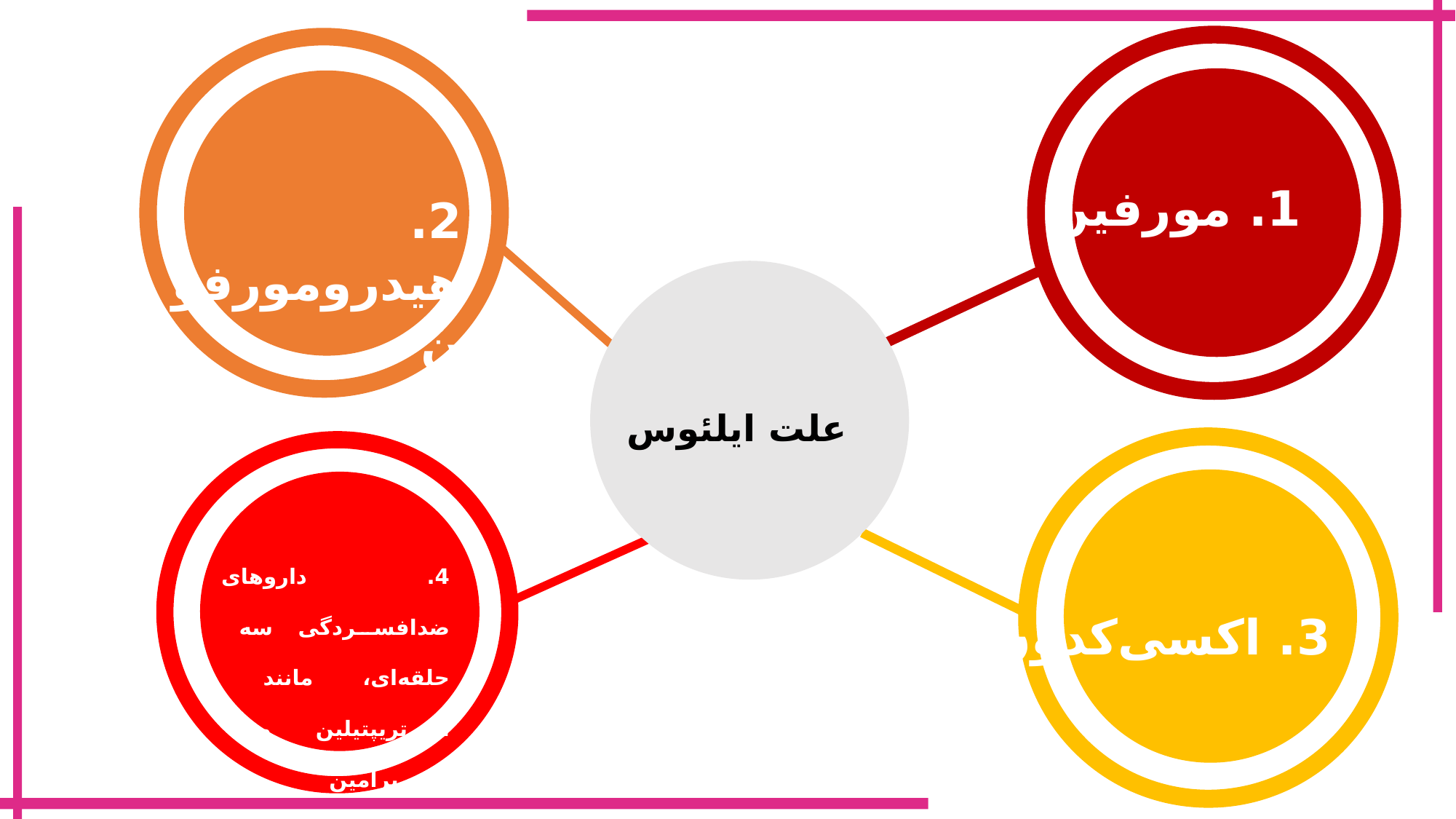

1. مورفین
2. هیدرومورفون

علت ایلئوس

4. داروهای ضد‌افسردگی سه حلقه‌ای، مانند آمی‌تریپتیلین و ایمی‌پرامین
3. اکسی‌کدون